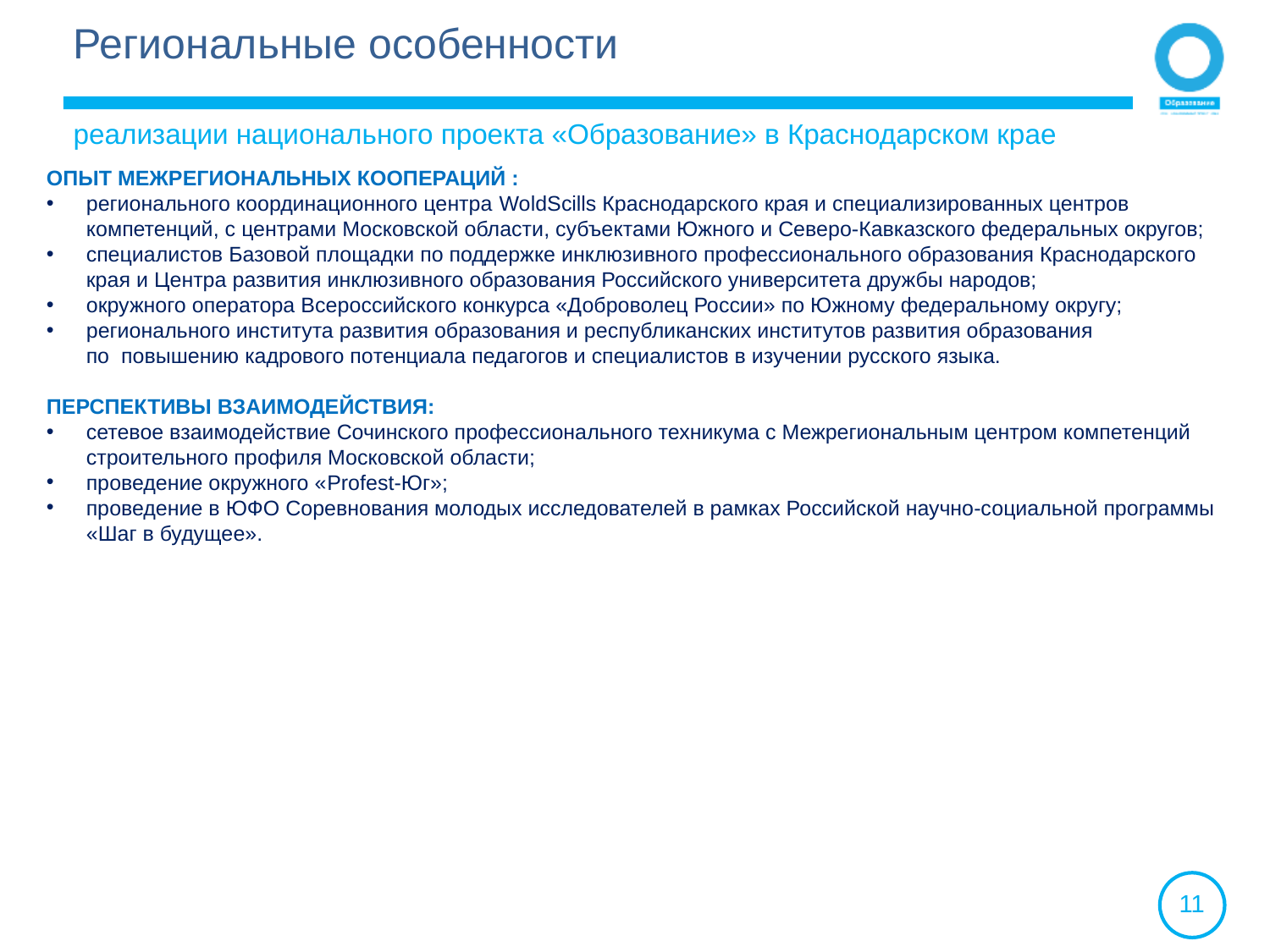

# Региональные особенности
реализации национального проекта «Образование» в Краснодарском крае
ОПЫТ МЕЖРЕГИОНАЛЬНЫХ КООПЕРАЦИЙ :
регионального координационного центра WoldScills Краснодарского края и специализированных центров компетенций, с центрами Московской области, субъектами Южного и Северо-Кавказского федеральных округов;
специалистов Базовой площадки по поддержке инклюзивного профессионального образования Краснодарского края и Центра развития инклюзивного образования Российского университета дружбы народов;
окружного оператора Всероссийского конкурса «Доброволец России» по Южному федеральному округу;
регионального института развития образования и республиканских институтов развития образования
по  повышению кадрового по­тенциала педа­гогов и специ­алистов в изу­чении русского языка.

ПЕРСПЕКТИВЫ ВЗАИМОДЕЙСТВИЯ:
сетевое взаимодействие Сочинского профессионального техникума с Межрегиональным центром компетенций строительного профиля Московской области;
проведение окружного «Profest-Юг»;
проведение в ЮФО Соревнования молодых исследователей в рамках Российской научно-социальной программы «Шаг в будущее».